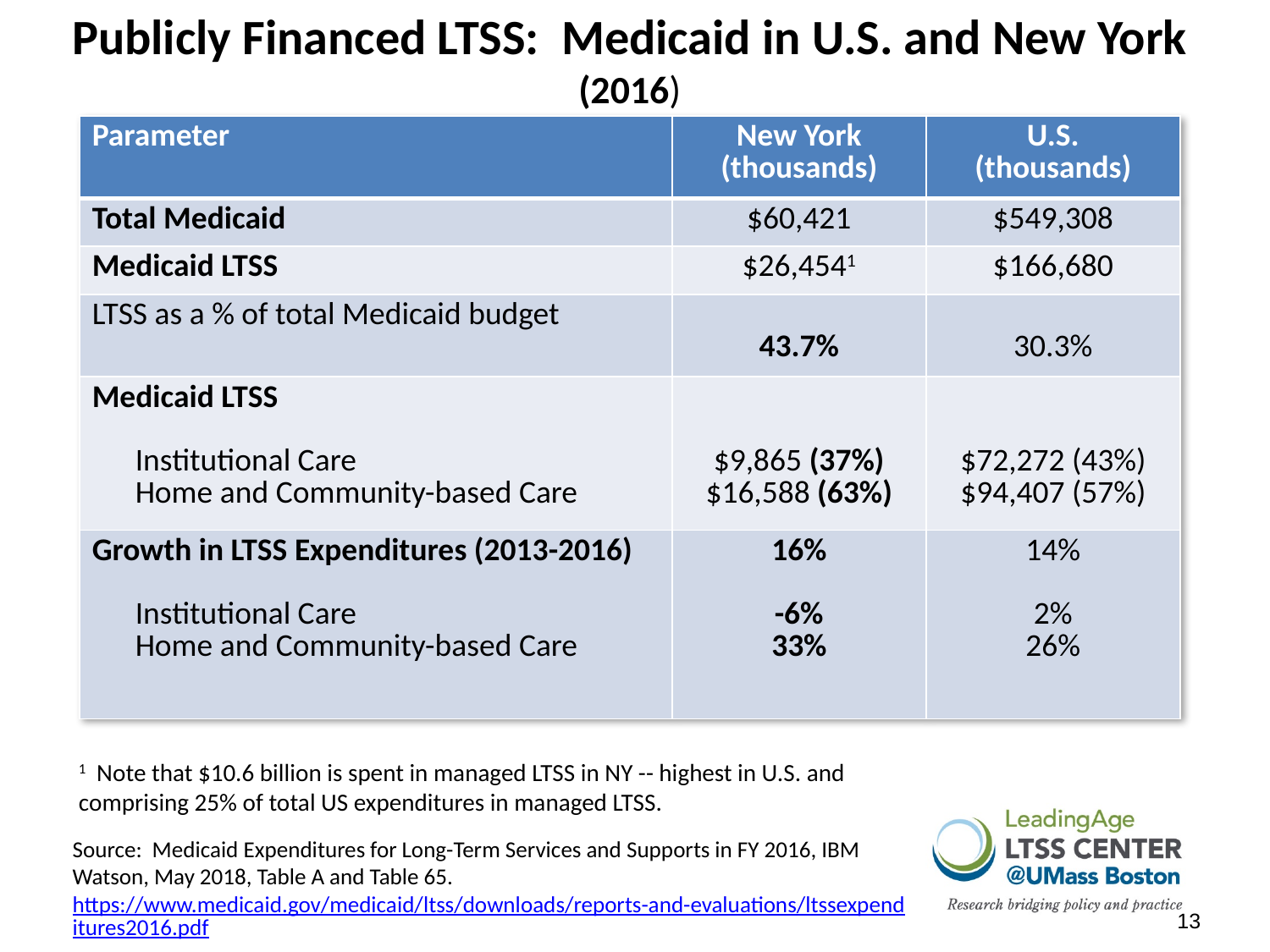

# Publicly Financed LTSS:  Medicaid in U.S. and New York (2016)
| Parameter | New York (thousands) | U.S. (thousands) |
| --- | --- | --- |
| Total Medicaid | $60,421 | $549,308 |
| Medicaid LTSS | $26,4541 | $166,680 |
| LTSS as a % of total Medicaid budget | 43.7% | 30.3% |
| Medicaid LTSS Institutional Care Home and Community-based Care | $9,865 (37%) $16,588 (63%) | $72,272 (43%) $94,407 (57%) |
| Growth in LTSS Expenditures (2013-2016) Institutional Care Home and Community-based Care | 16% -6% 33% | 14% 2% 26% |
1  Note that $10.6 billion is spent in managed LTSS in NY -- highest in U.S. and comprising 25% of total US expenditures in managed LTSS.
Source:  Medicaid Expenditures for Long-Term Services and Supports in FY 2016, IBM Watson, May 2018, Table A and Table 65. https://www.medicaid.gov/medicaid/ltss/downloads/reports-and-evaluations/ltssexpenditures2016.pdf
13